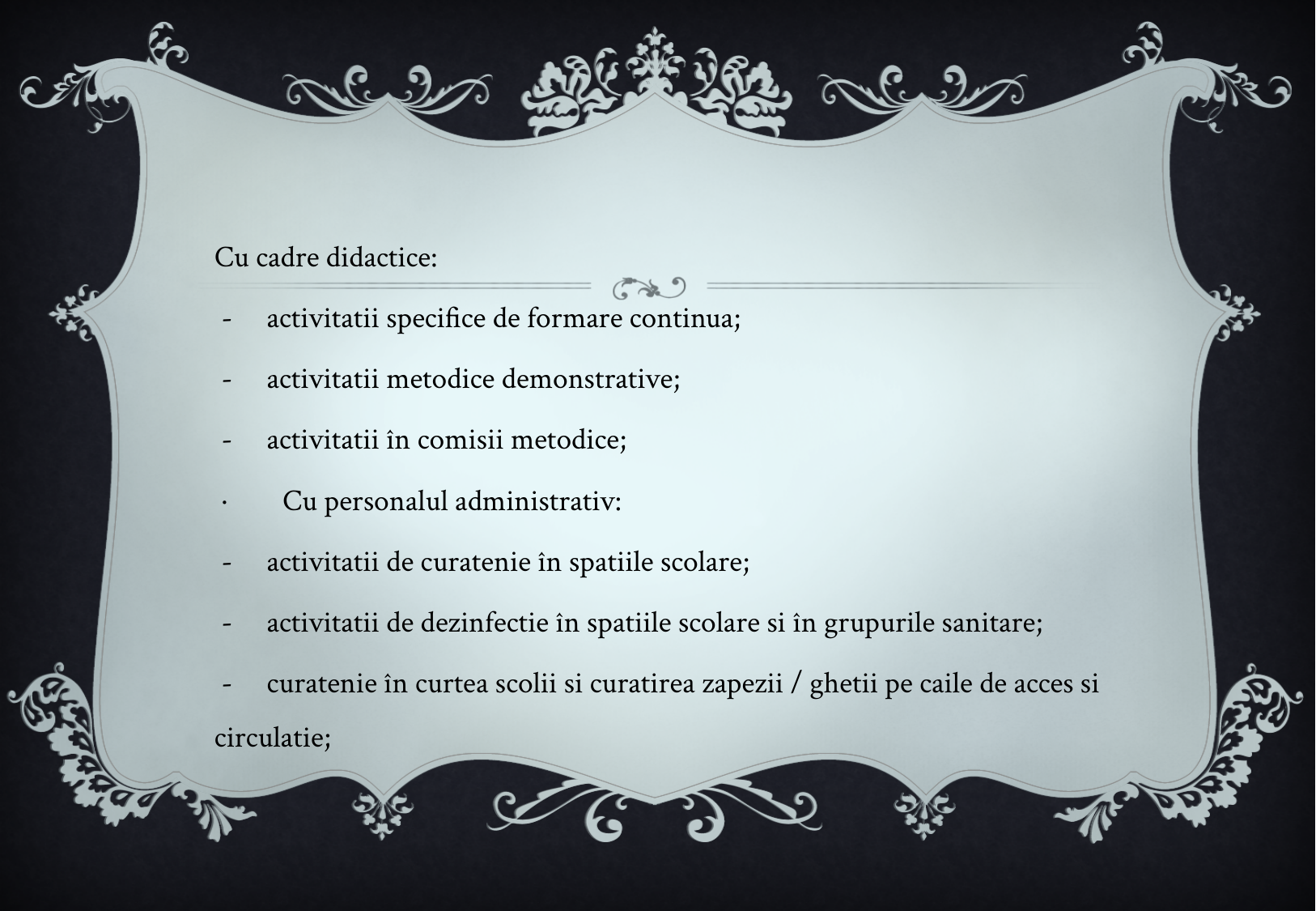

Cu cadre didactice:
 -     activitatii specifice de formare continua;
 -     activitatii metodice demonstrative;
 -     activitatii în comisii metodice;
 ·        Cu personalul administrativ:
 -     activitatii de curatenie în spatiile scolare;
 -     activitatii de dezinfectie în spatiile scolare si în grupurile sanitare;
 -     curatenie în curtea scolii si curatirea zapezii / ghetii pe caile de acces si circulatie;